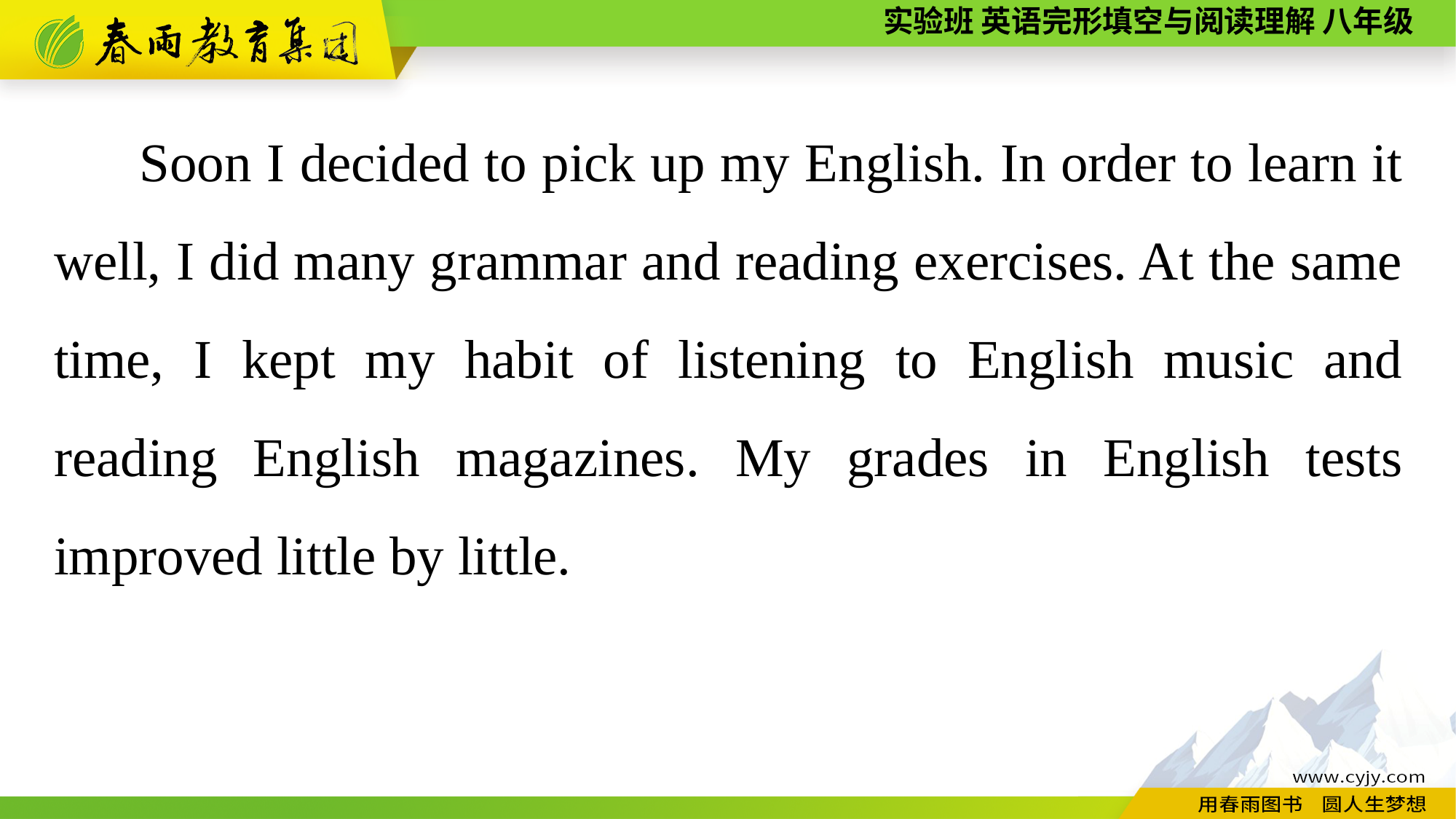

Soon I decided to pick up my English. In order to learn it well, I did many grammar and reading exercises. At the same time, I kept my habit of listening to English music and reading English magazines. My grades in English tests improved little by little.